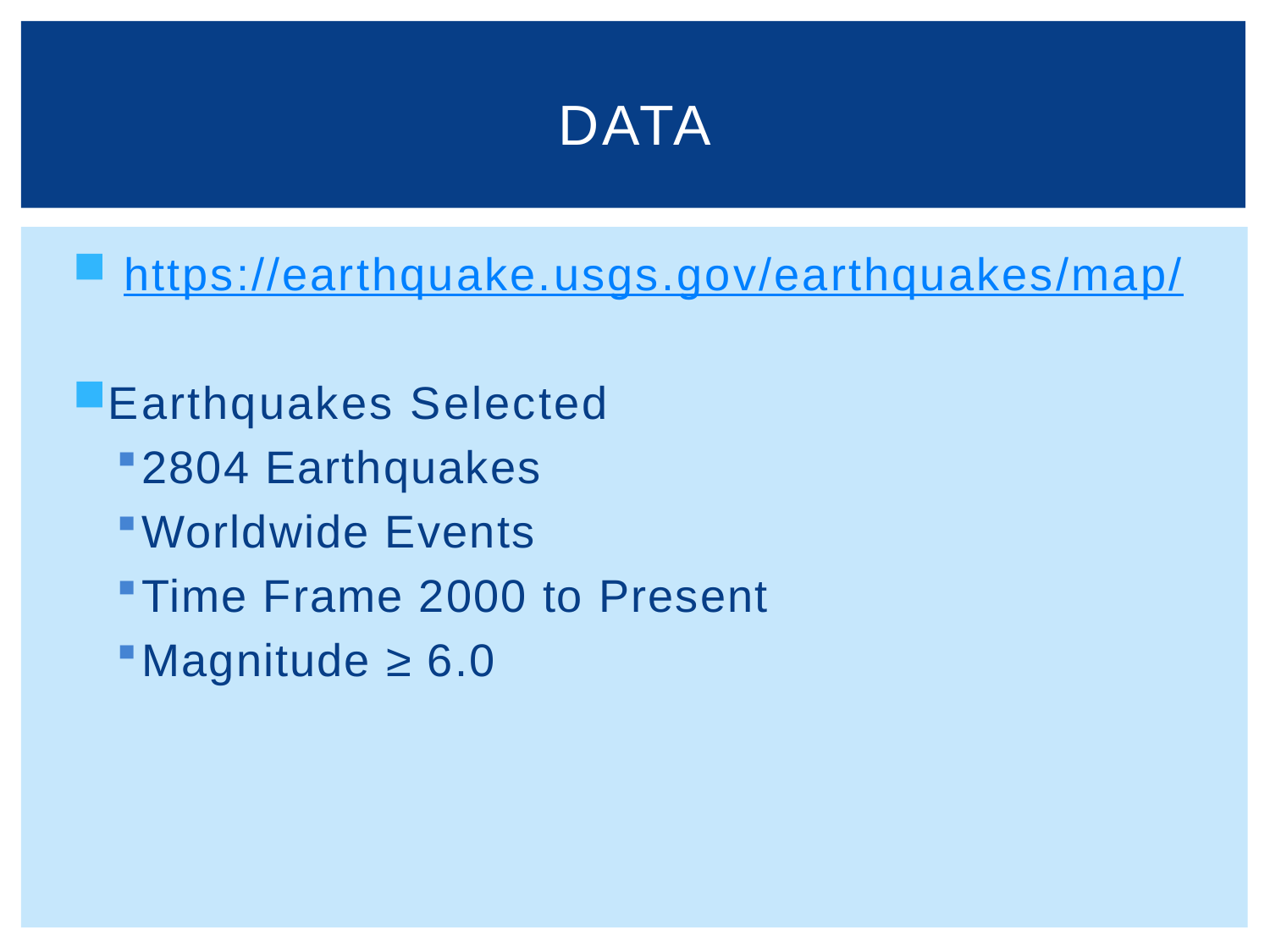

# Data
 https://earthquake.usgs.gov/earthquakes/map/

Earthquakes Selected
2804 Earthquakes
Worldwide Events
Time Frame 2000 to Present
Magnitude ≥ 6.0